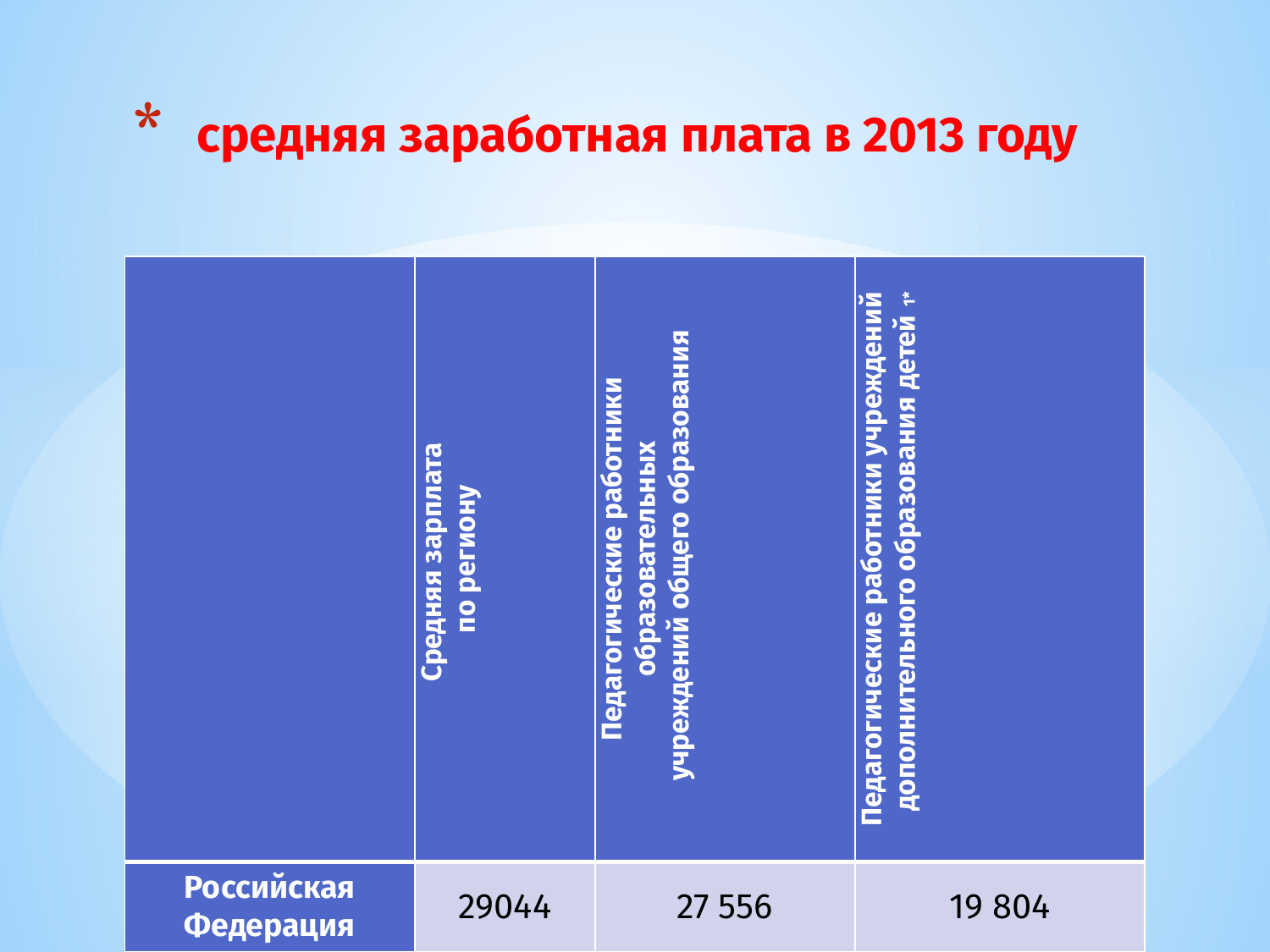

# средняя заработная плата в 2013 году
|  | Средняя зарплата по региону | Педагогические работники образовательных учреждений общего образования | Педагогические работники учреждений дополнительного образования детей1\* |
| --- | --- | --- | --- |
| Российская Федерация | 29044 | 27 556 | 19 804 |
| Приволжский федеральный округ | 21695 | 21 973 | 15 903 |
| Республика Татарстан | 24941 | 25 859 | 15 469 |
| Альметьевский муниципальный район | 29848 | 26697 | 14900 |